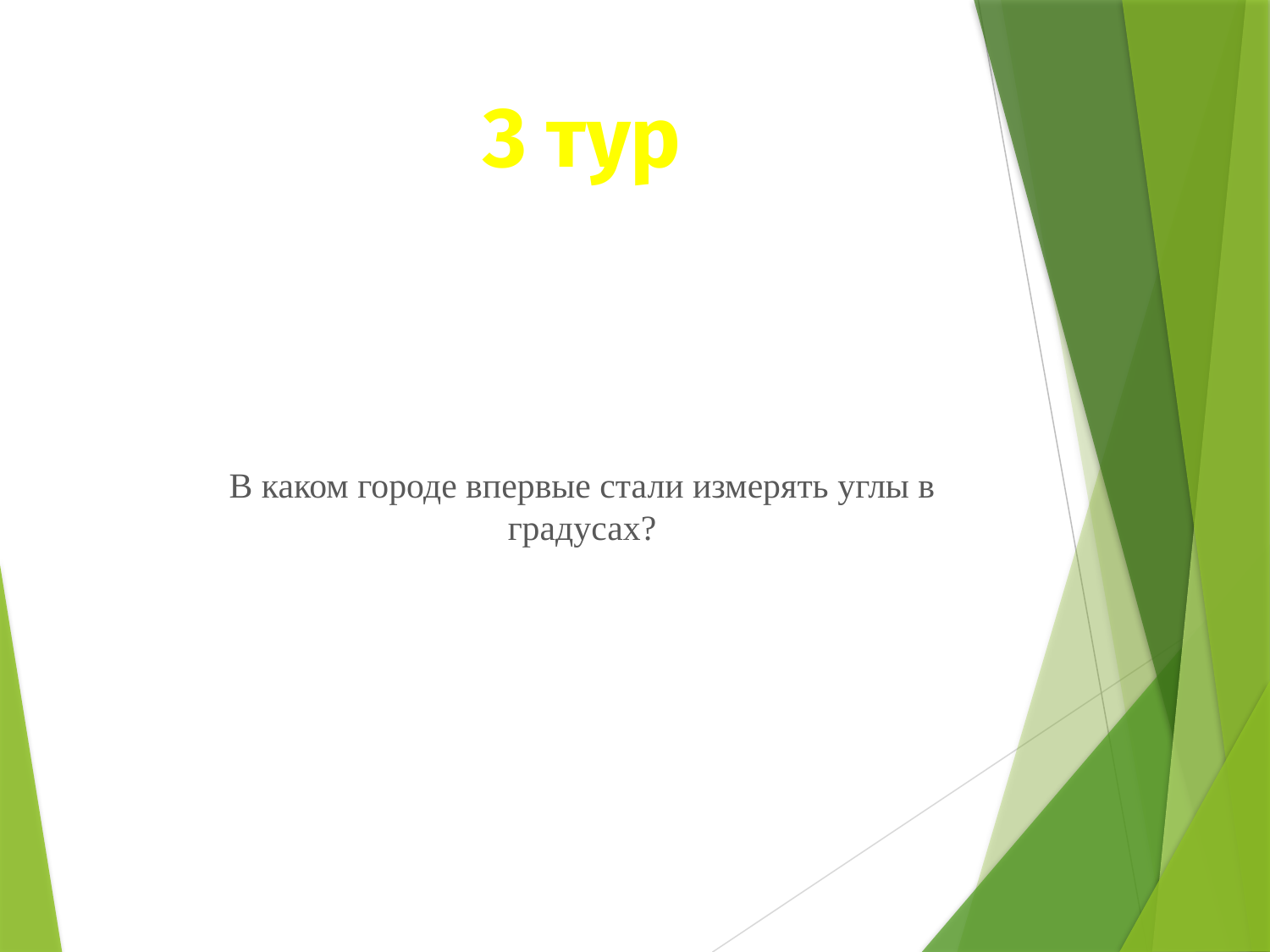

3 тур
В каком городе впервые стали измерять углы в градусах?